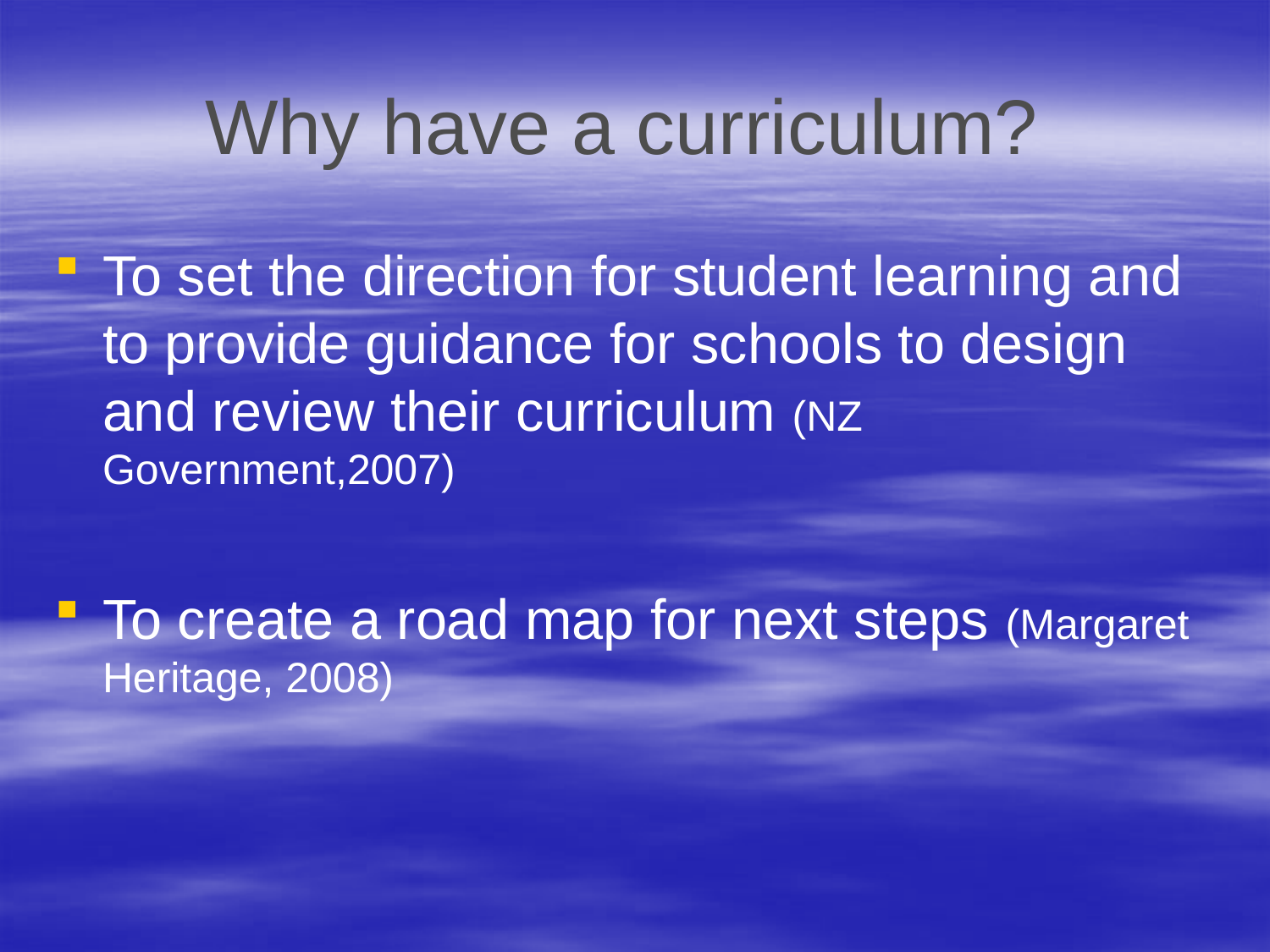

# Why have a curriculum?
To set the direction for student learning and to provide guidance for schools to design and review their curriculum (NZ Government,2007)

To create a road map for next steps (Margaret Heritage, 2008)